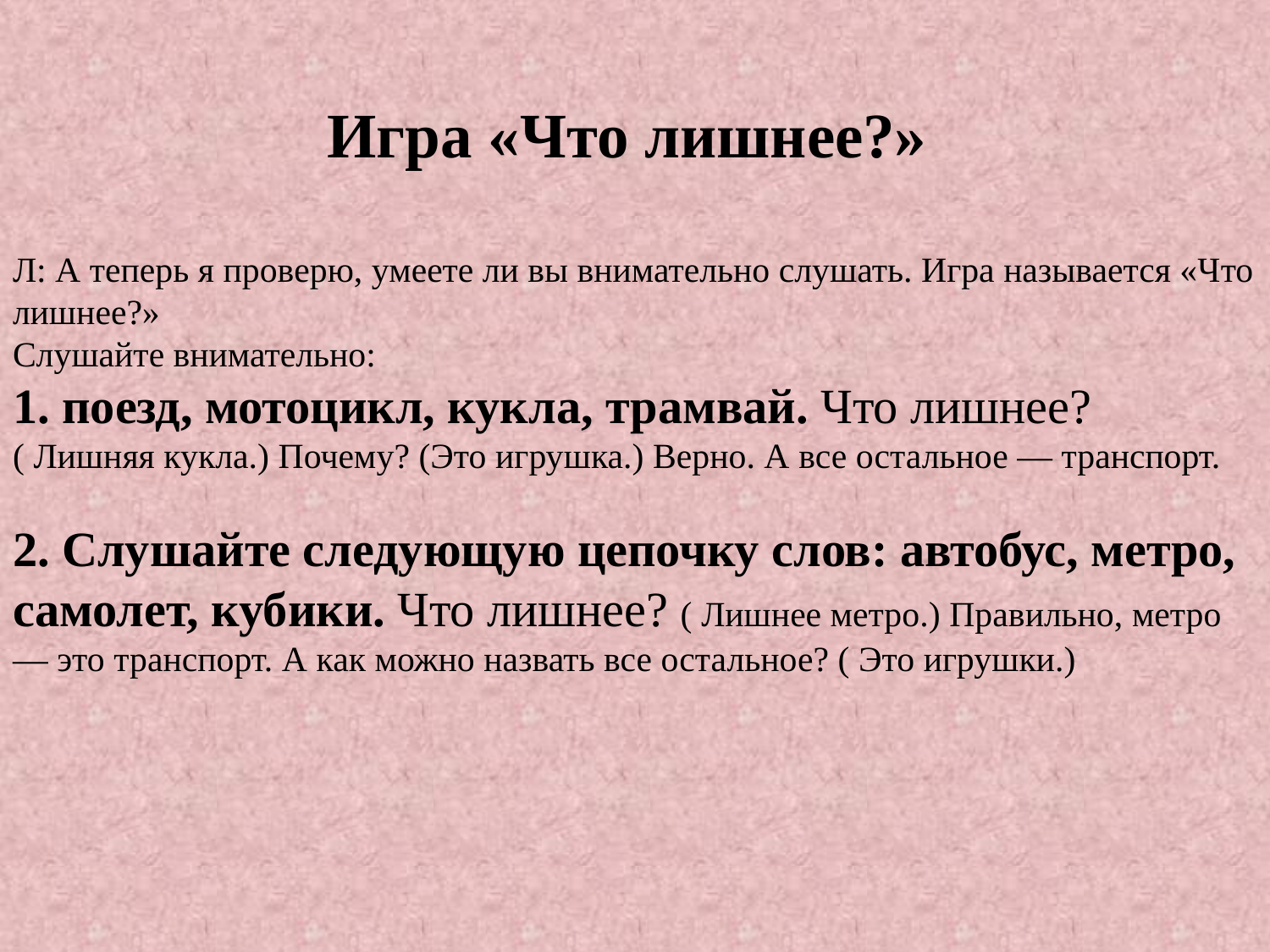

Игра «Что лишнее?»

Л: А теперь я проверю, умеете ли вы внимательно слушать. Игра называется «Что лишнее?»
Слушайте внимательно:
1. поезд, мотоцикл, кукла, трамвай. Что лишнее?
( Лишняя кукла.) Почему? (Это игрушка.) Верно. А все остальное — транспорт.

2. Слушайте следующую цепочку слов: автобус, метро, самолет, кубики. Что лишнее? ( Лишнее метро.) Правильно, метро — это транспорт. А как можно назвать все остальное? ( Это игрушки.)